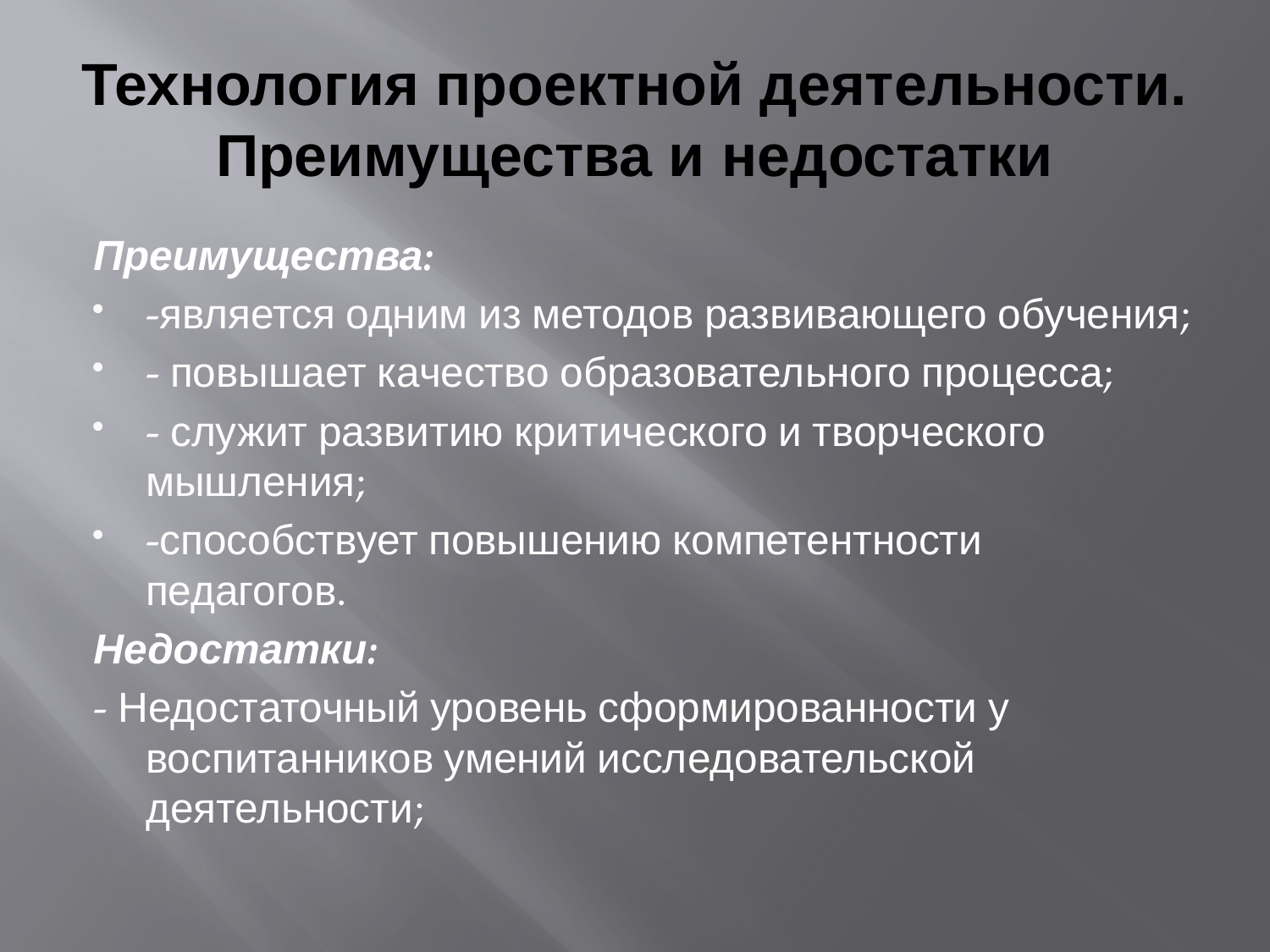

# Технология проектной деятельности. Преимущества и недостатки
Преимущества:
-является одним из методов развивающего обучения;
- повышает качество образовательного процесса;
- служит развитию критического и творческого мышления;
-способствует повышению компетентности педагогов.
Недостатки:
- Недостаточный уровень сформированности у воспитанников умений исследовательской деятельности;